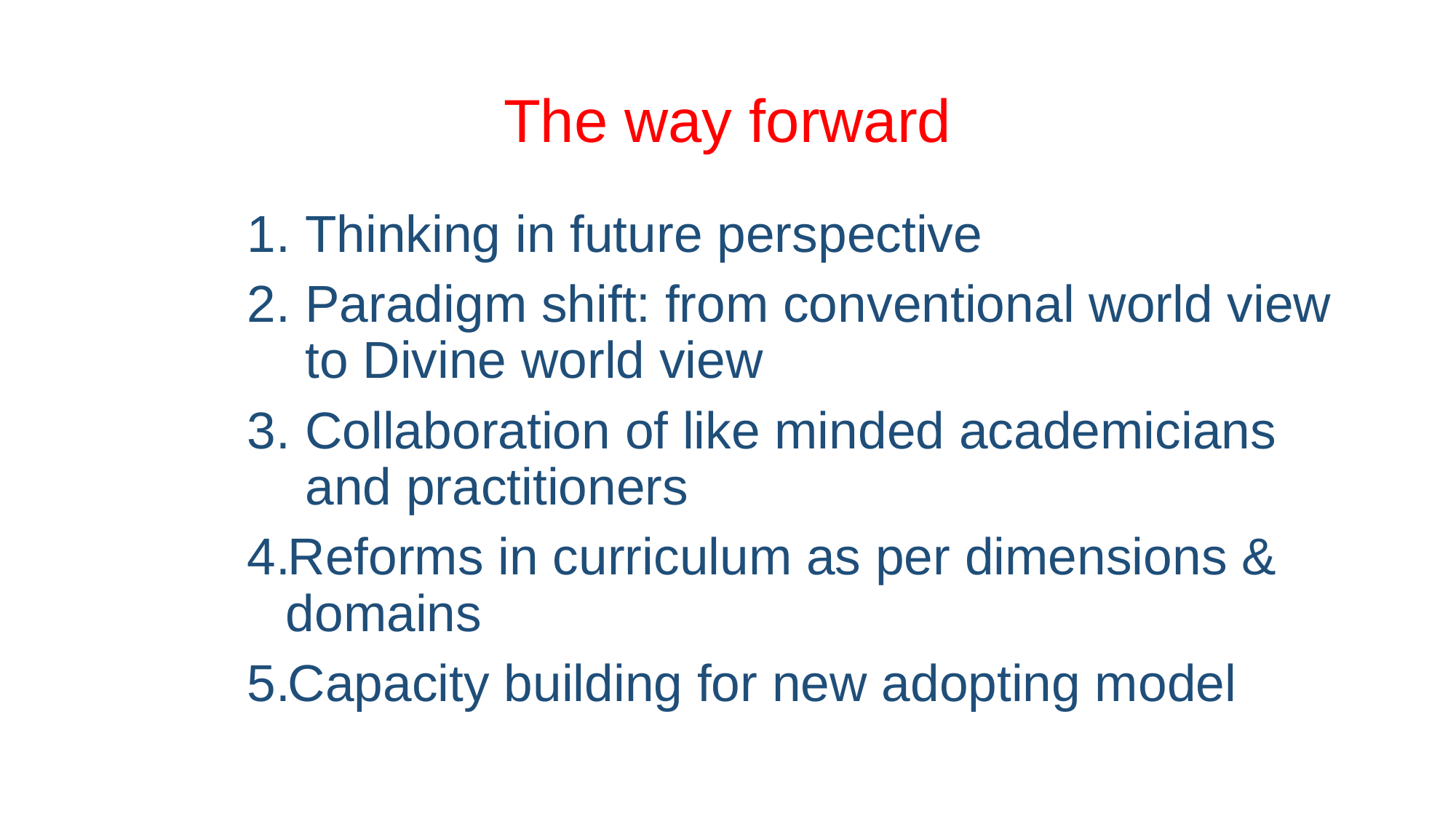

# The way forward
Thinking in future perspective
Paradigm shift: from conventional world view to Divine world view
Collaboration of like minded academicians and practitioners
Reforms in curriculum as per dimensions & domains
Capacity building for new adopting model